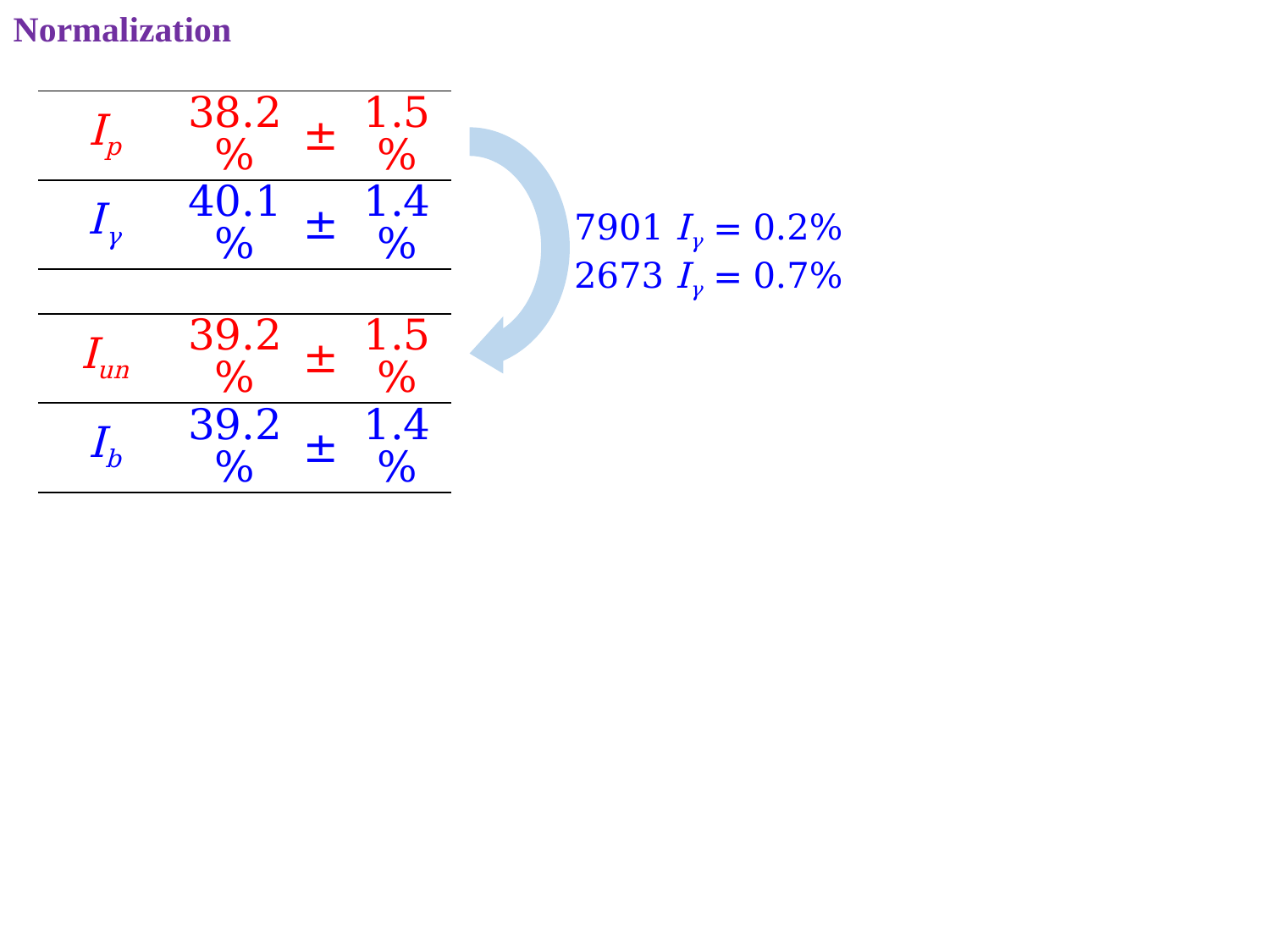

Normalization
| Ip | 38.2% | ± | 1.5% |
| --- | --- | --- | --- |
| Iγ | 40.1% | ± | 1.4% |

7901 Iγ = 0.2%
2673 Iγ = 0.7%
| Iun | 39.2% | ± | 1.5% |
| --- | --- | --- | --- |
| Ib | 39.2% | ± | 1.4% |